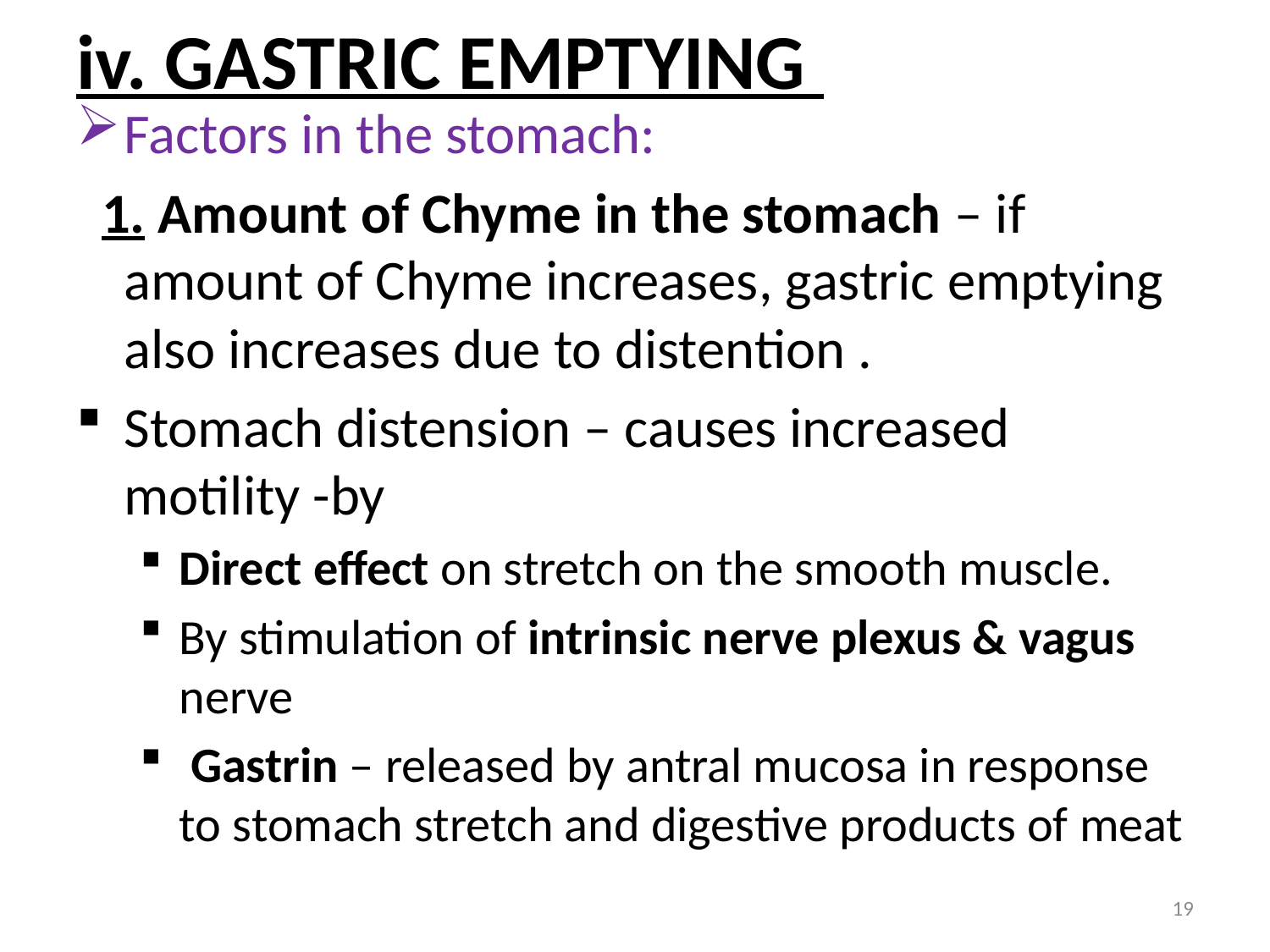

# iv. GASTRIC EMPTYING
Factors in the stomach:
  1. Amount of Chyme in the stomach – if amount of Chyme increases, gastric emptying also increases due to distention .
Stomach distension – causes increased motility -by
Direct effect on stretch on the smooth muscle.
By stimulation of intrinsic nerve plexus & vagus nerve
 Gastrin – released by antral mucosa in response to stomach stretch and digestive products of meat

19